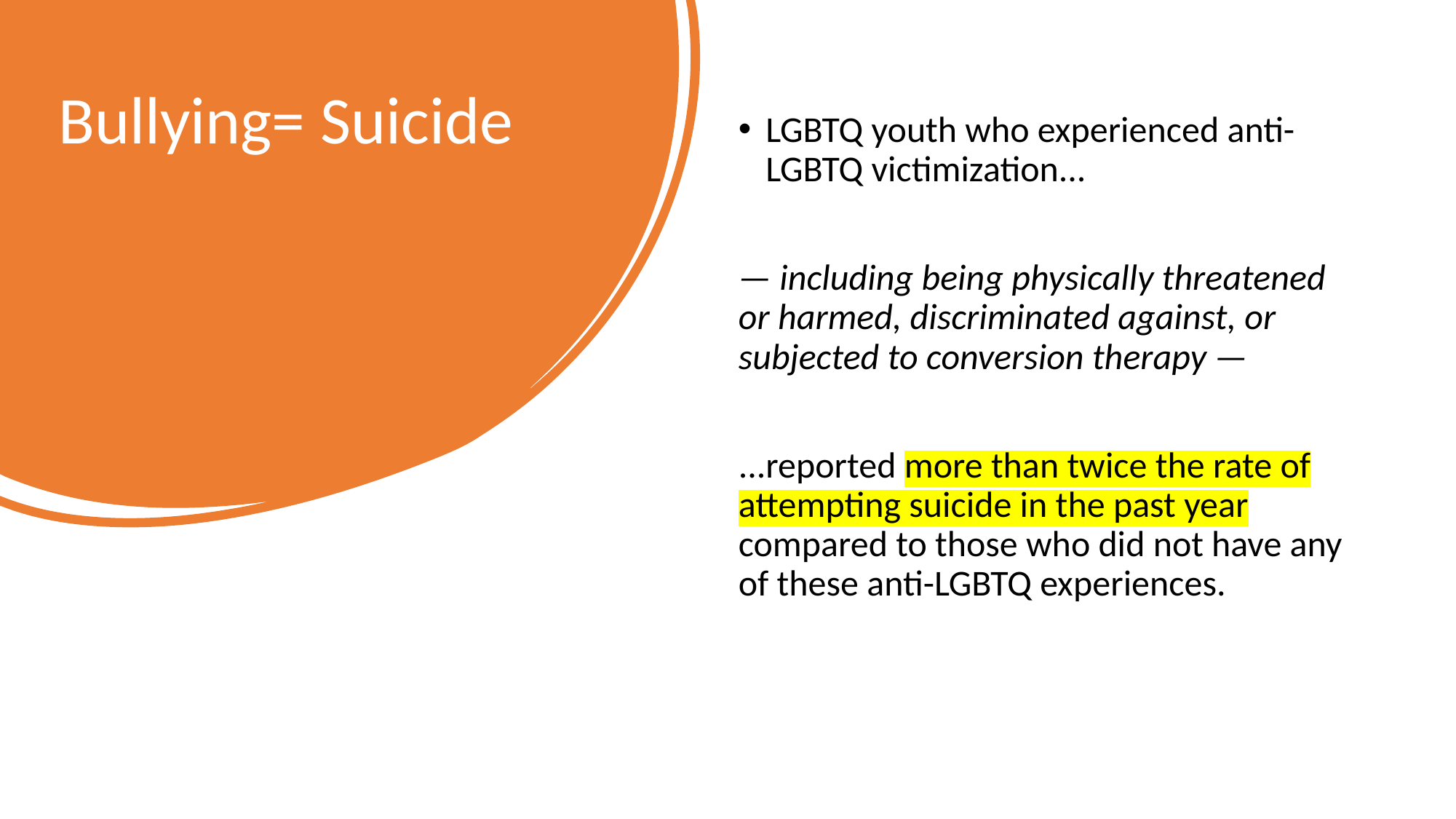

# Bullying= Suicide
LGBTQ youth who experienced anti-LGBTQ victimization...

— including being physically threatened or harmed, discriminated against, or subjected to conversion therapy —

...reported more than twice the rate of attempting suicide in the past year compared to those who did not have any of these anti-LGBTQ experiences.